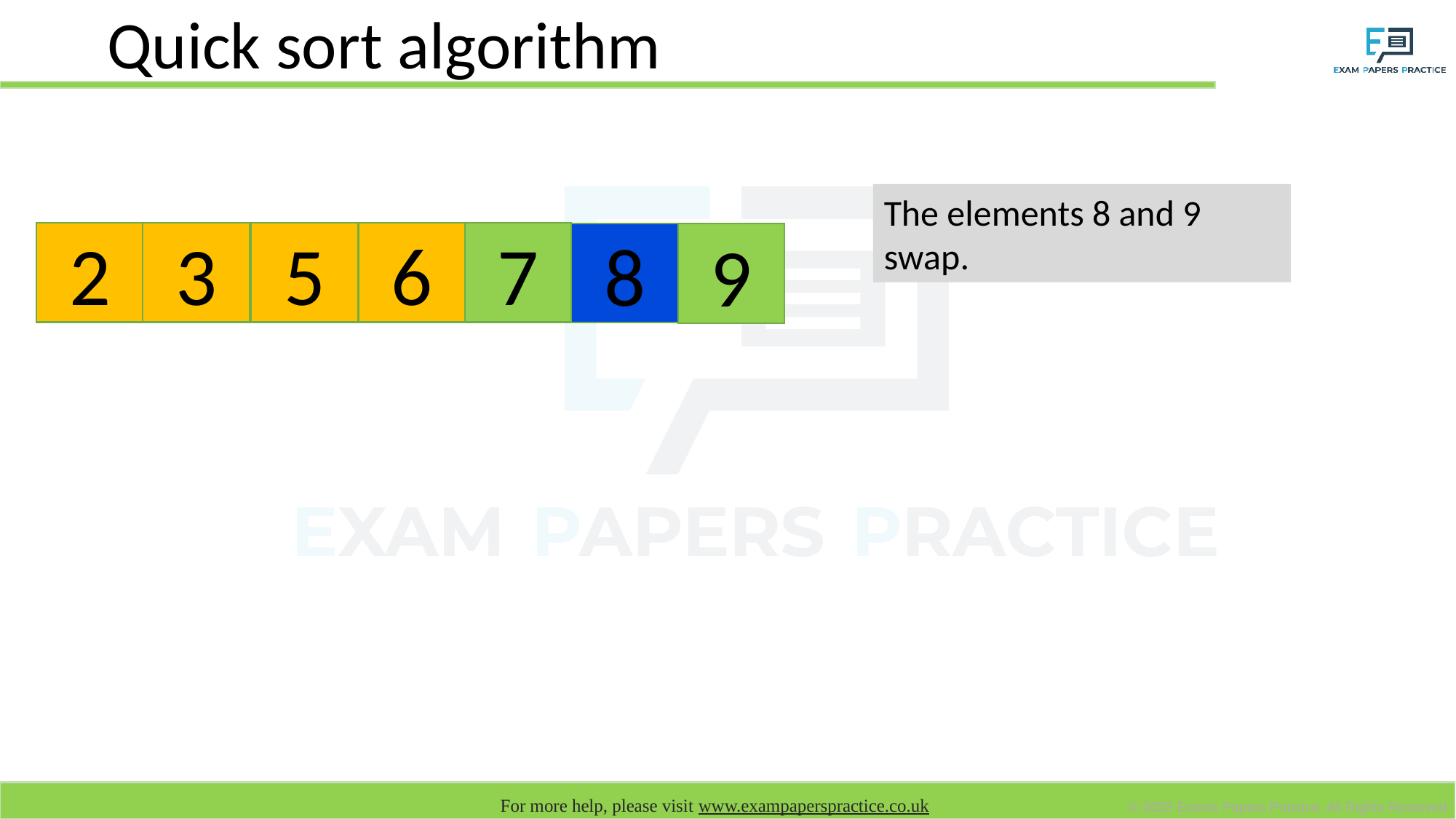

# Quick sort algorithm
The elements 8 and 9 swap.
5
7
3
2
6
8
9